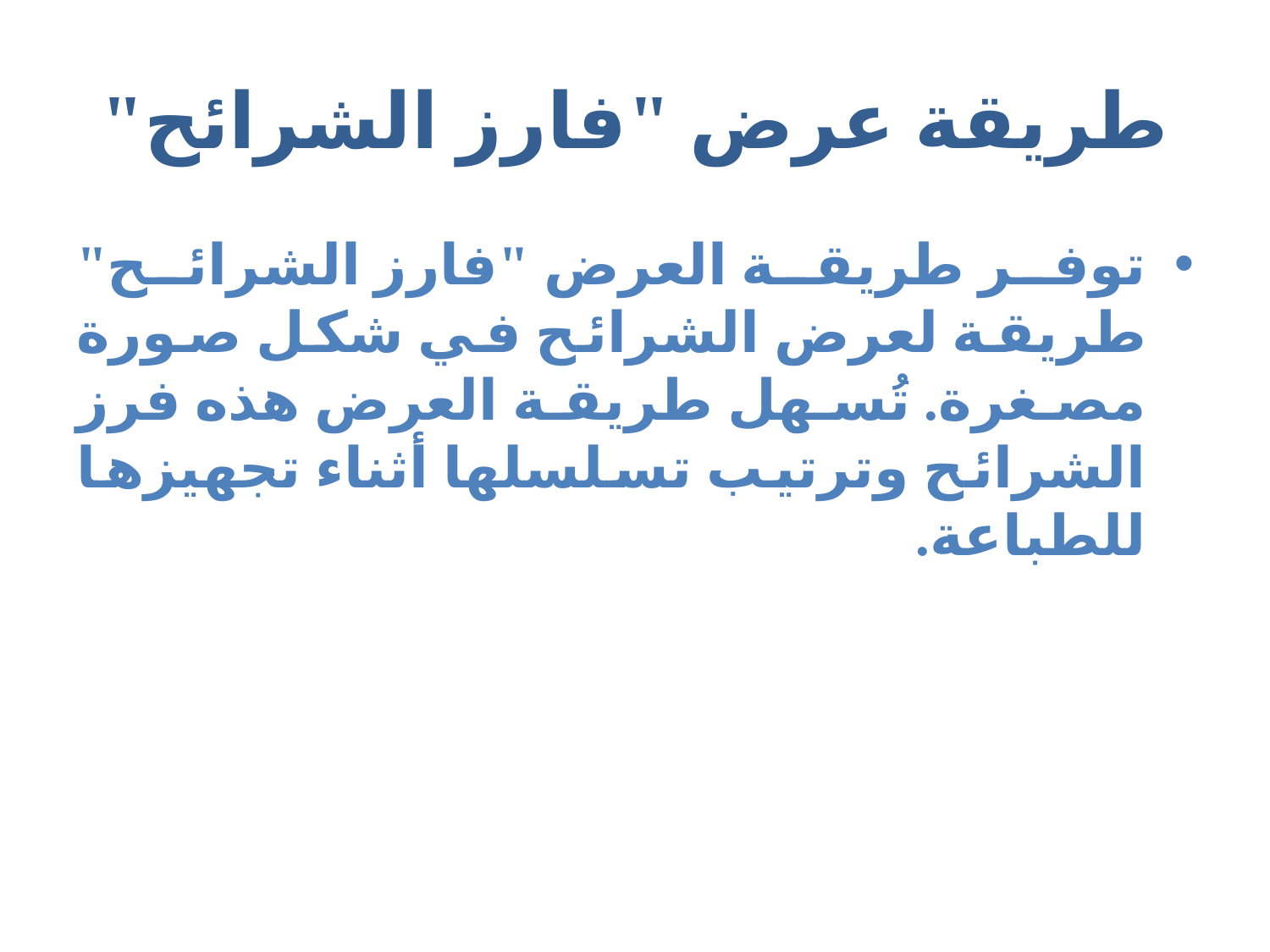

# طريقة عرض "فارز الشرائح"
توفر طريقة العرض "فارز الشرائح" طريقة لعرض الشرائح في شكل صورة مصغرة. تُسهل طريقة العرض هذه فرز الشرائح وترتيب تسلسلها أثناء تجهيزها للطباعة.